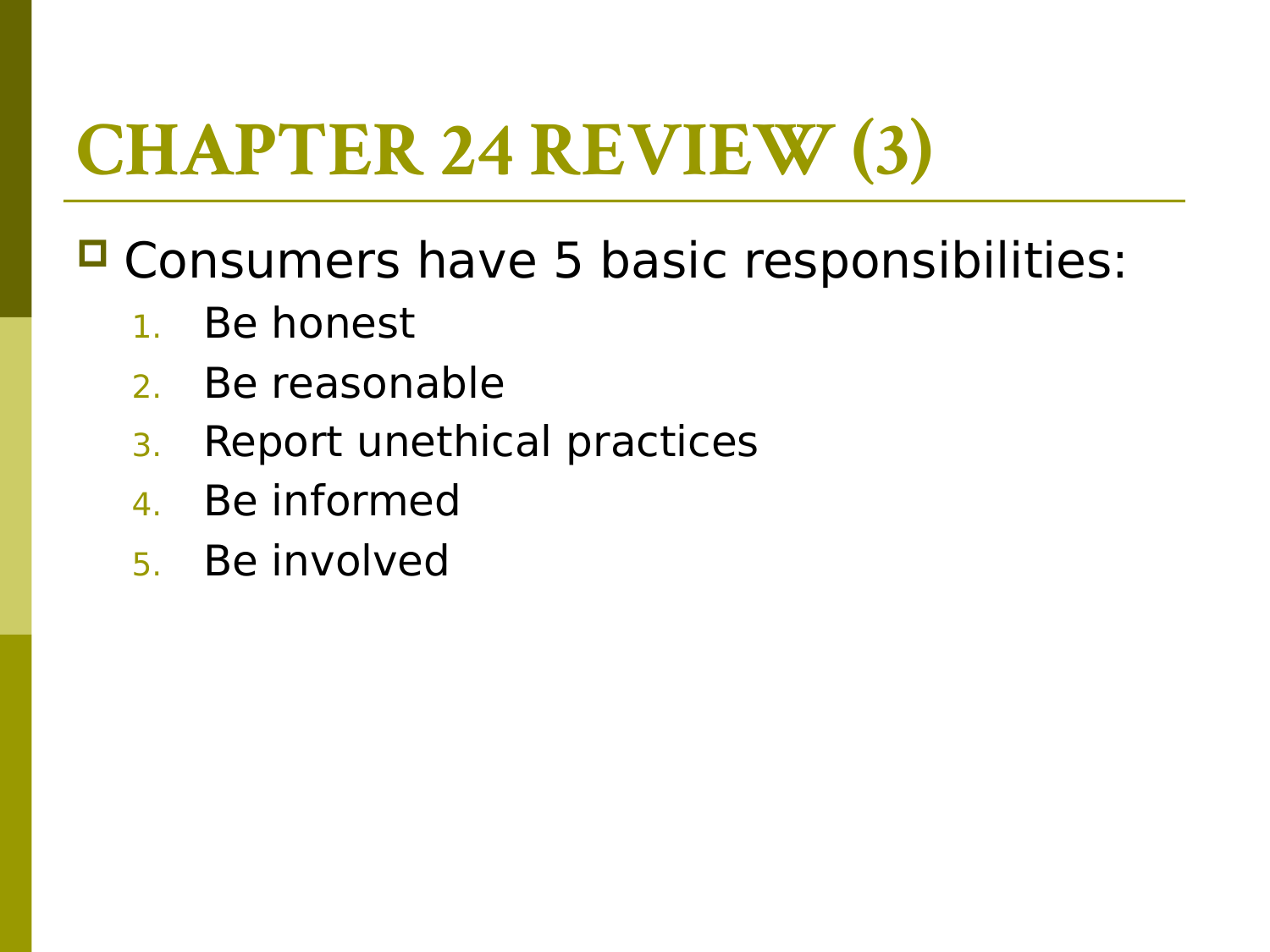

# CHAPTER 24 REVIEW (3)
Consumers have 5 basic responsibilities:
Be honest
Be reasonable
Report unethical practices
Be informed
Be involved